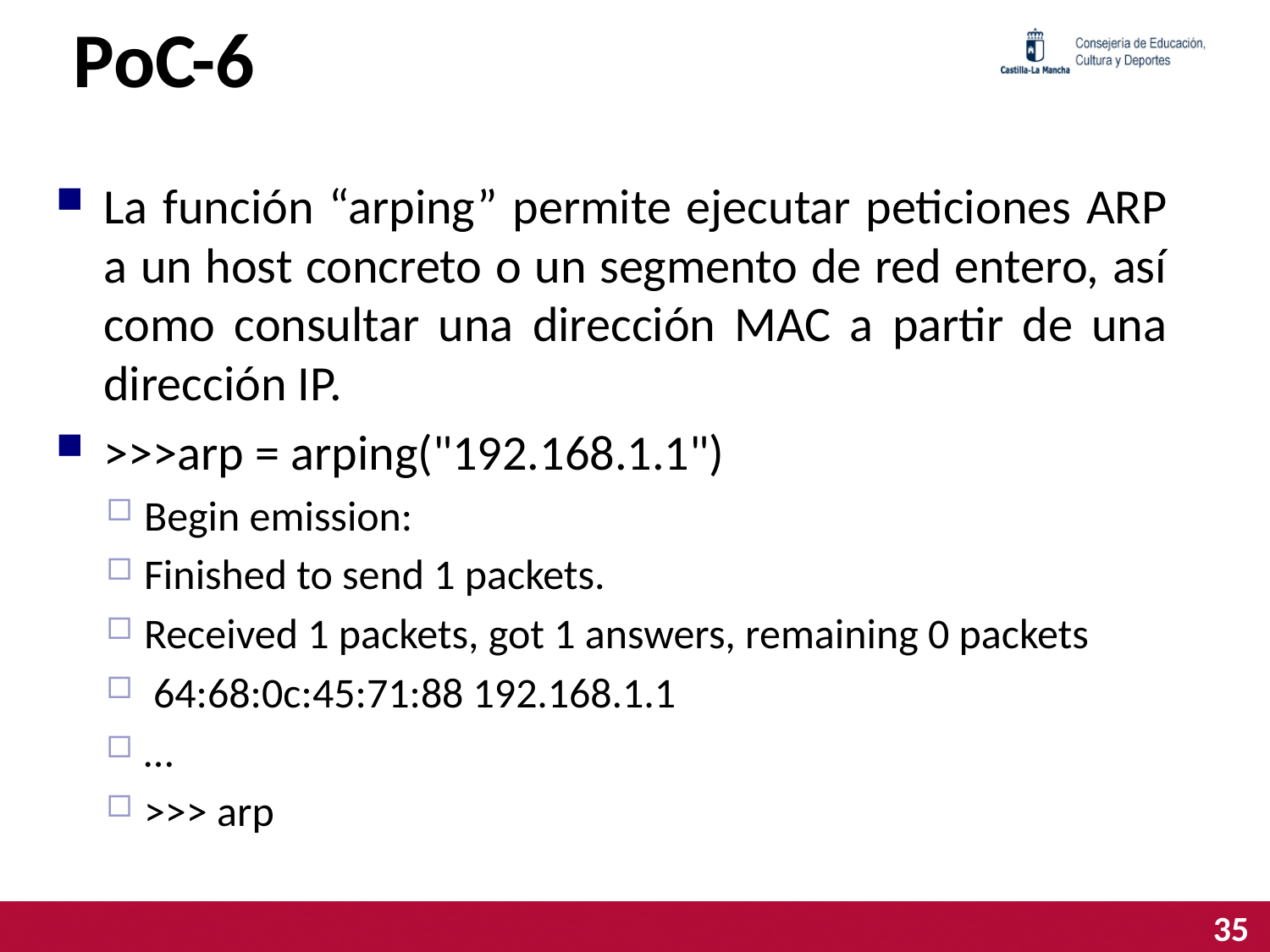

# PoC-6
La función “arping” permite ejecutar peticiones ARP a un host concreto o un segmento de red entero, así como consultar una dirección MAC a partir de una dirección IP.
>>>arp = arping("192.168.1.1")
Begin emission:
Finished to send 1 packets.
Received 1 packets, got 1 answers, remaining 0 packets
 64:68:0c:45:71:88 192.168.1.1
…
>>> arp